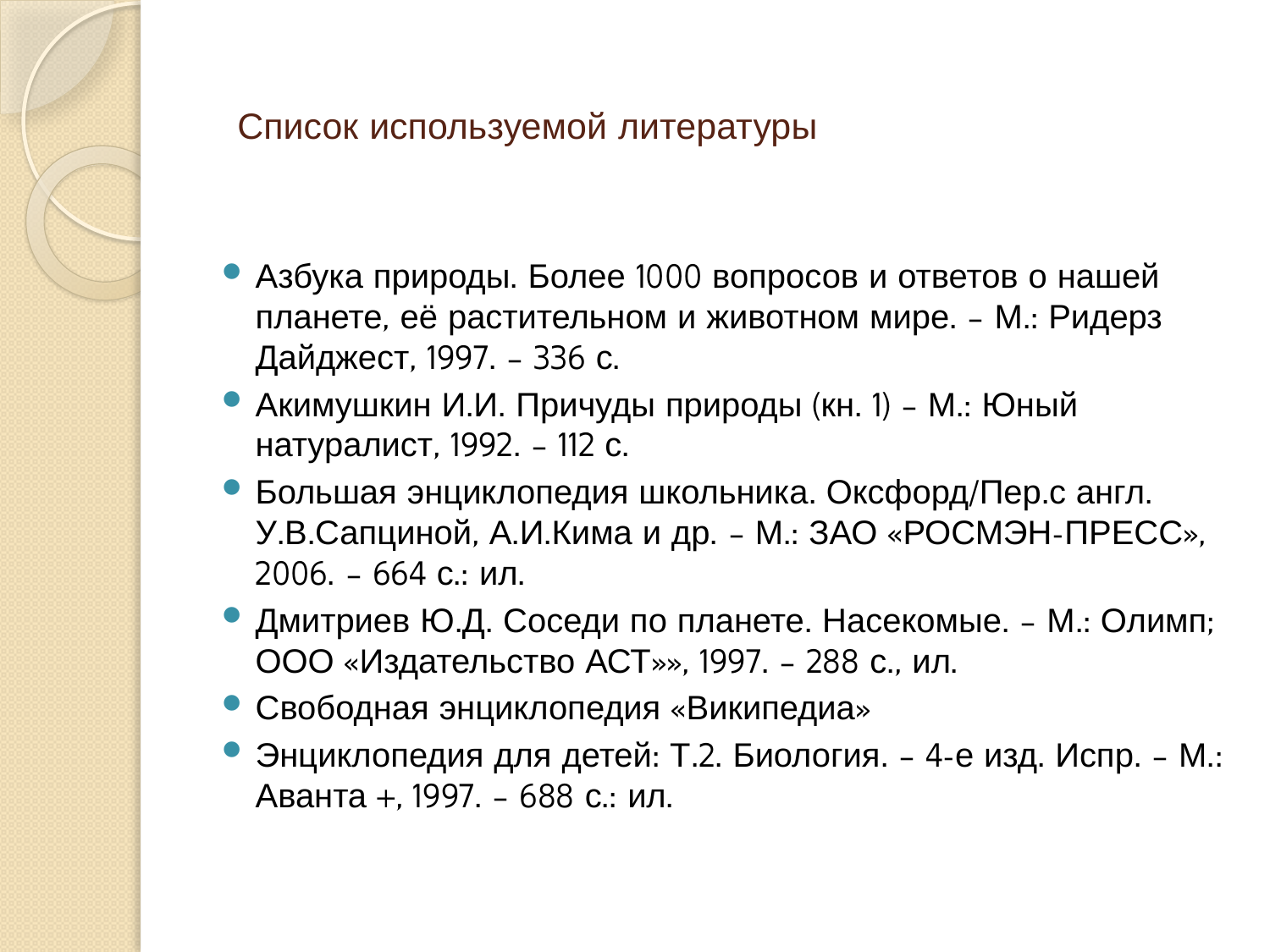

# Список используемой литературы

Азбука природы. Более 1000 вопросов и ответов о нашей планете, её растительном и животном мире. – М.: Ридерз Дайджест, 1997. – 336 с.
Акимушкин И.И. Причуды природы (кн. 1) – М.: Юный натуралист, 1992. – 112 с.
Большая энциклопедия школьника. Оксфорд/Пер.с англ. У.В.Сапциной, А.И.Кима и др. – М.: ЗАО «РОСМЭН-ПРЕСС», 2006. – 664 с.: ил.
Дмитриев Ю.Д. Соседи по планете. Насекомые. – М.: Олимп; ООО «Издательство АСТ»», 1997. – 288 с., ил.
Свободная энциклопедия «Википедиа»
Энциклопедия для детей: Т.2. Биология. – 4-е изд. Испр. – М.: Аванта +, 1997. – 688 с.: ил.